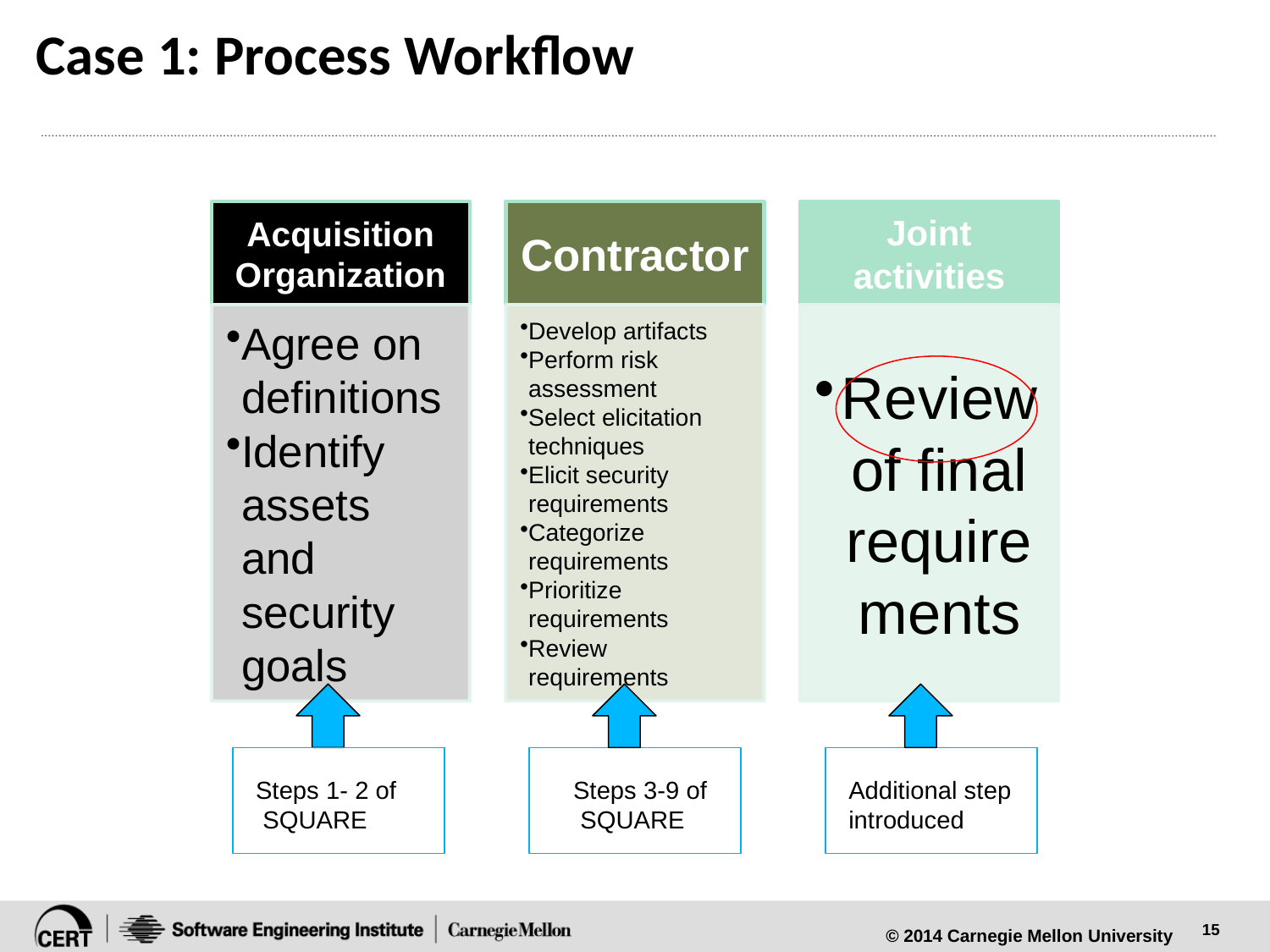

# Case 1: Process Workflow
Acquisition Organization
Agree on definitions
Identify assets and security goals
Contractor
Joint activities
Review of final requirements
Perform risk assessment
Select elicitation techniques
Elicit security requirements
Categorize requirements
Prioritize requirements
Review requirements
Develop artifacts

Steps 1- 2 of
 SQUARE
Steps 3-9 of
 SQUARE
Additional step
introduced